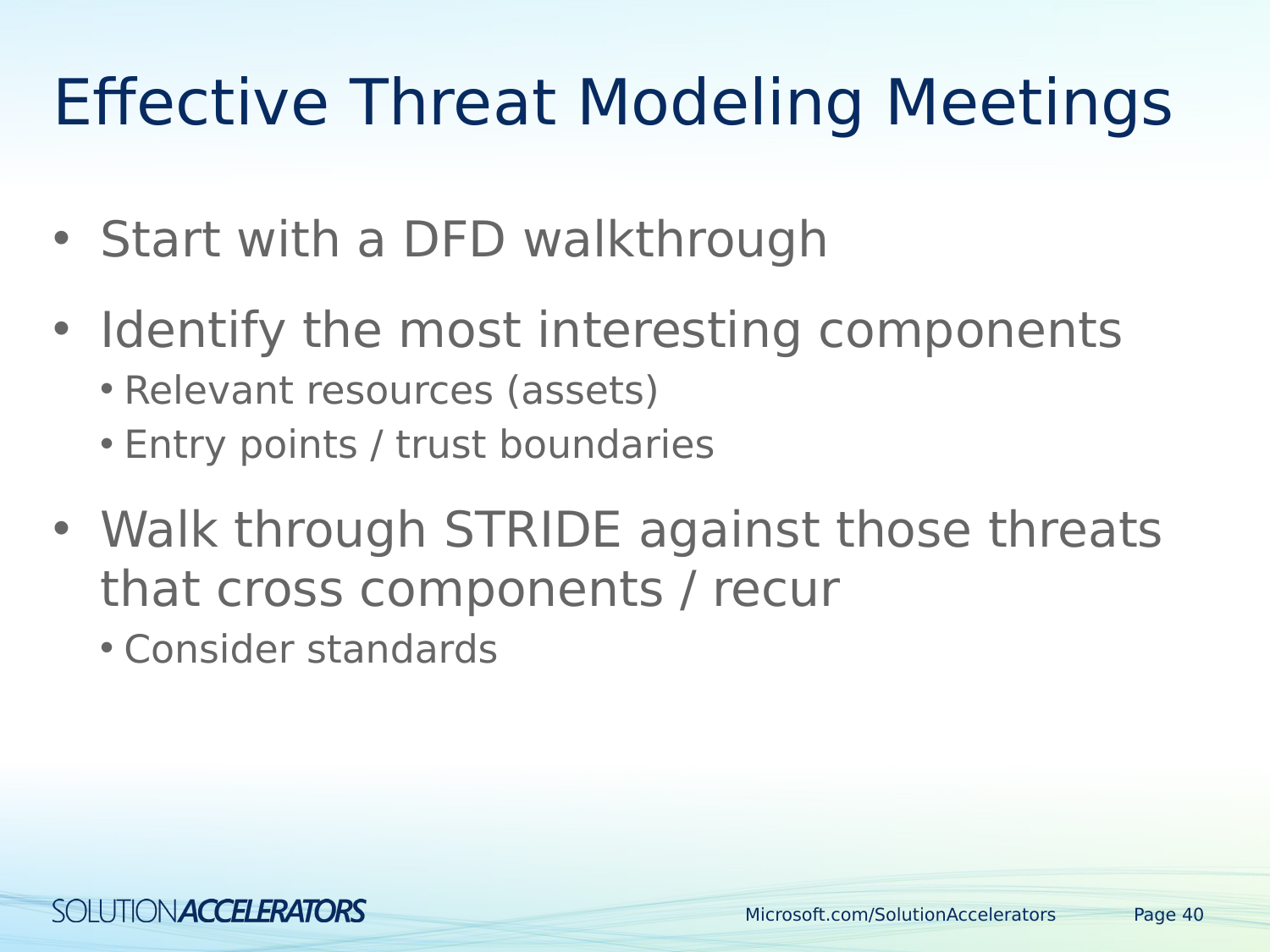

# Effective Threat Modeling Meetings
Start with a DFD walkthrough
Identify the most interesting components
Relevant resources (assets)
Entry points / trust boundaries
Walk through STRIDE against those threats that cross components / recur
Consider standards

Microsoft.com/SolutionAccelerators
Page 40